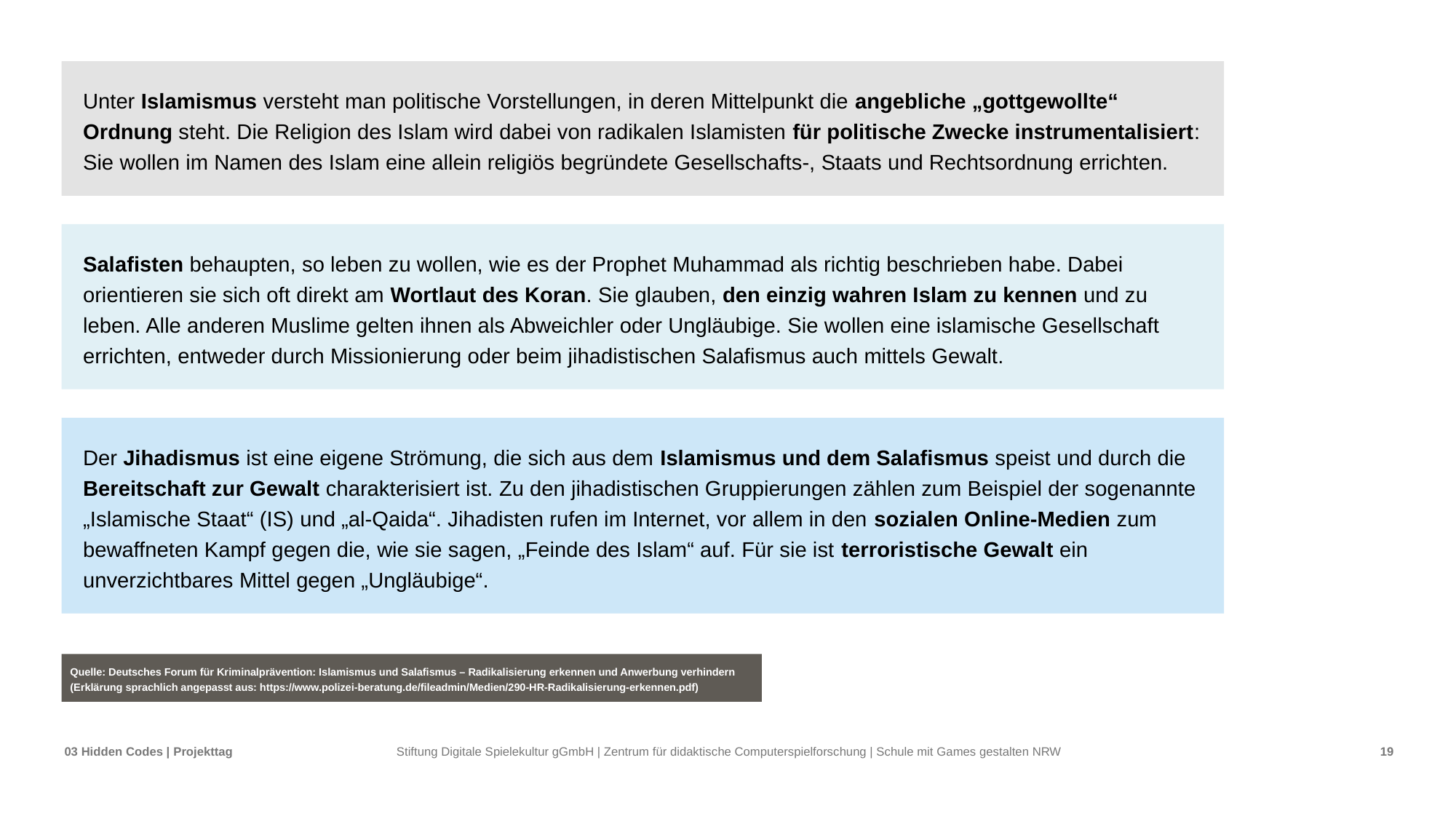

Unter Islamismus versteht man politische Vorstellungen, in deren Mittelpunkt die angebliche „gottgewollte“ Ordnung steht. Die Religion des Islam wird dabei von radikalen Islamisten für politische Zwecke instrumentalisiert: Sie wollen im Namen des Islam eine allein religiös begründete Gesellschafts-, Staats und Rechtsordnung errichten.
Salafisten behaupten, so leben zu wollen, wie es der Prophet Muhammad als richtig beschrieben habe. Dabei orientieren sie sich oft direkt am Wortlaut des Koran. Sie glauben, den einzig wahren Islam zu kennen und zu leben. Alle anderen Muslime gelten ihnen als Abweichler oder Ungläubige. Sie wollen eine islamische Gesellschaft errichten, entweder durch Missionierung oder beim jihadistischen Salafismus auch mittels Gewalt.
Der Jihadismus ist eine eigene Strömung, die sich aus dem Islamismus und dem Salafismus speist und durch die Bereitschaft zur Gewalt charakterisiert ist. Zu den jihadistischen Gruppierungen zählen zum Beispiel der sogenannte „Islamische Staat“ (IS) und „al-Qaida“. Jihadisten rufen im Internet, vor allem in den sozialen Online-Medien zum bewaffneten Kampf gegen die, wie sie sagen, „Feinde des Islam“ auf. Für sie ist terroristische Gewalt ein unverzichtbares Mittel gegen „Ungläubige“.
Quelle: Deutsches Forum für Kriminalprävention: Islamismus und Salafismus – Radikalisierung erkennen und Anwerbung verhindern (Erklärung sprachlich angepasst aus: https://www.polizei-beratung.de/fileadmin/Medien/290-HR-Radikalisierung-erkennen.pdf)
03 Hidden Codes | Projekttag
19